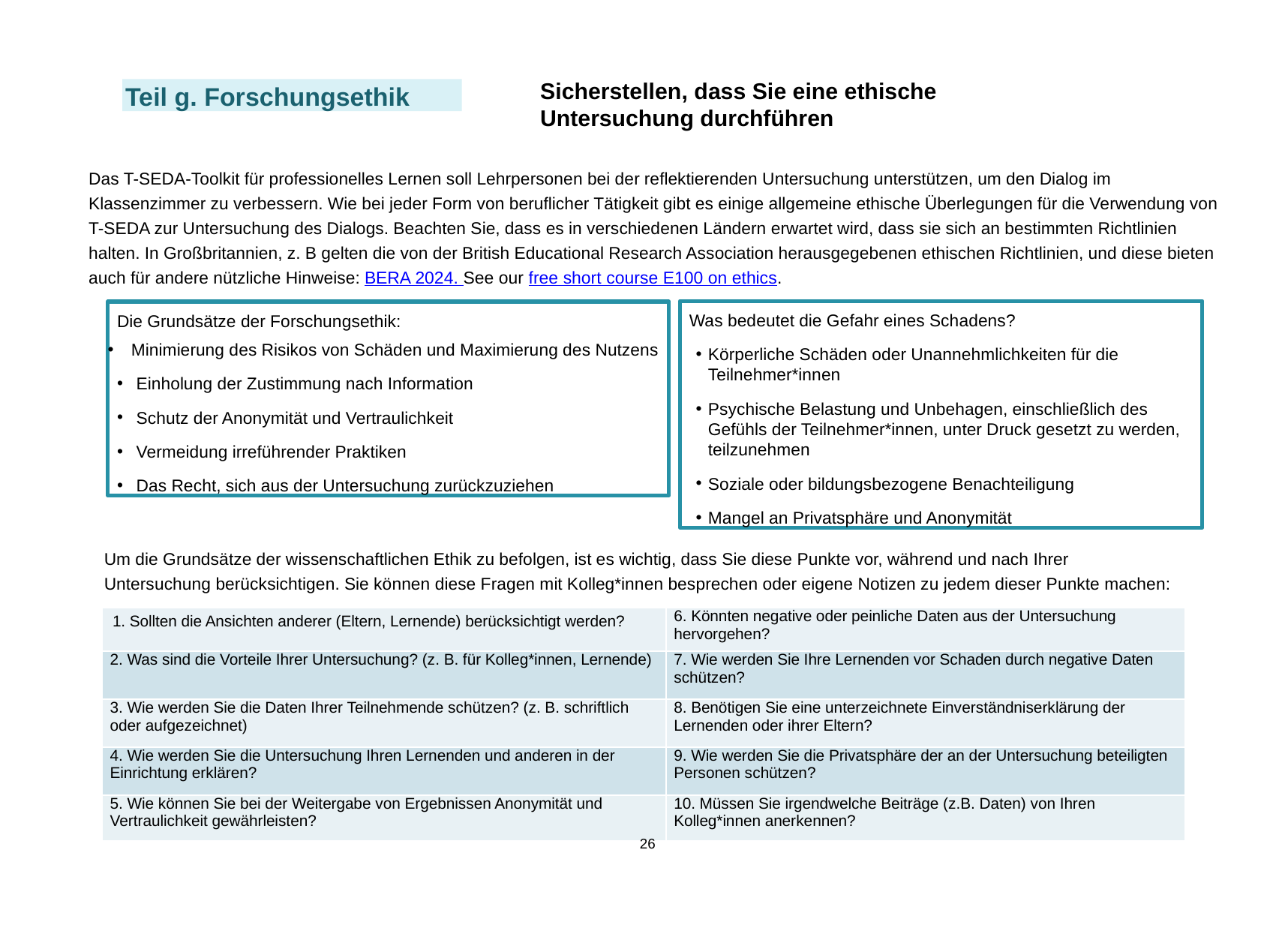

Sicherstellen, dass Sie eine ethische Untersuchung durchführen
Teil g. Forschungsethik
Das T-SEDA-Toolkit für professionelles Lernen soll Lehrpersonen bei der reflektierenden Untersuchung unterstützen, um den Dialog im Klassenzimmer zu verbessern. Wie bei jeder Form von beruflicher Tätigkeit gibt es einige allgemeine ethische Überlegungen für die Verwendung von T-SEDA zur Untersuchung des Dialogs. Beachten Sie, dass es in verschiedenen Ländern erwartet wird, dass sie sich an bestimmten Richtlinien halten. In Großbritannien, z. B gelten die von der British Educational Research Association herausgegebenen ethischen Richtlinien, und diese bieten auch für andere nützliche Hinweise: BERA 2024. See our free short course E100 on ethics.
Was bedeutet die Gefahr eines Schadens?
Körperliche Schäden oder Unannehmlichkeiten für die Teilnehmer*innen
Psychische Belastung und Unbehagen, einschließlich des Gefühls der Teilnehmer*innen, unter Druck gesetzt zu werden, teilzunehmen
Soziale oder bildungsbezogene Benachteiligung
Mangel an Privatsphäre und Anonymität
Die Grundsätze der Forschungsethik:
   Minimierung des Risikos von Schäden und Maximierung des Nutzens
Einholung der Zustimmung nach Information
Schutz der Anonymität und Vertraulichkeit
Vermeidung irreführender Praktiken
Das Recht, sich aus der Untersuchung zurückzuziehen
Um die Grundsätze der wissenschaftlichen Ethik zu befolgen, ist es wichtig, dass Sie diese Punkte vor, während und nach Ihrer Untersuchung berücksichtigen. Sie können diese Fragen mit Kolleg*innen besprechen oder eigene Notizen zu jedem dieser Punkte machen:
| 1. Sollten die Ansichten anderer (Eltern, Lernende) berücksichtigt werden? | 6. Könnten negative oder peinliche Daten aus der Untersuchung hervorgehen? |
| --- | --- |
| 2. Was sind die Vorteile Ihrer Untersuchung? (z. B. für Kolleg\*innen, Lernende) | 7. Wie werden Sie Ihre Lernenden vor Schaden durch negative Daten schützen? |
| 3. Wie werden Sie die Daten Ihrer Teilnehmende schützen? (z. B. schriftlich oder aufgezeichnet) | 8. Benötigen Sie eine unterzeichnete Einverständniserklärung der Lernenden oder ihrer Eltern? |
| 4. Wie werden Sie die Untersuchung Ihren Lernenden und anderen in der Einrichtung erklären? | 9. Wie werden Sie die Privatsphäre der an der Untersuchung beteiligten Personen schützen? |
| 5. Wie können Sie bei der Weitergabe von Ergebnissen Anonymität und Vertraulichkeit gewährleisten? | 10. Müssen Sie irgendwelche Beiträge (z.B. Daten) von Ihren Kolleg\*innen anerkennen? |

26